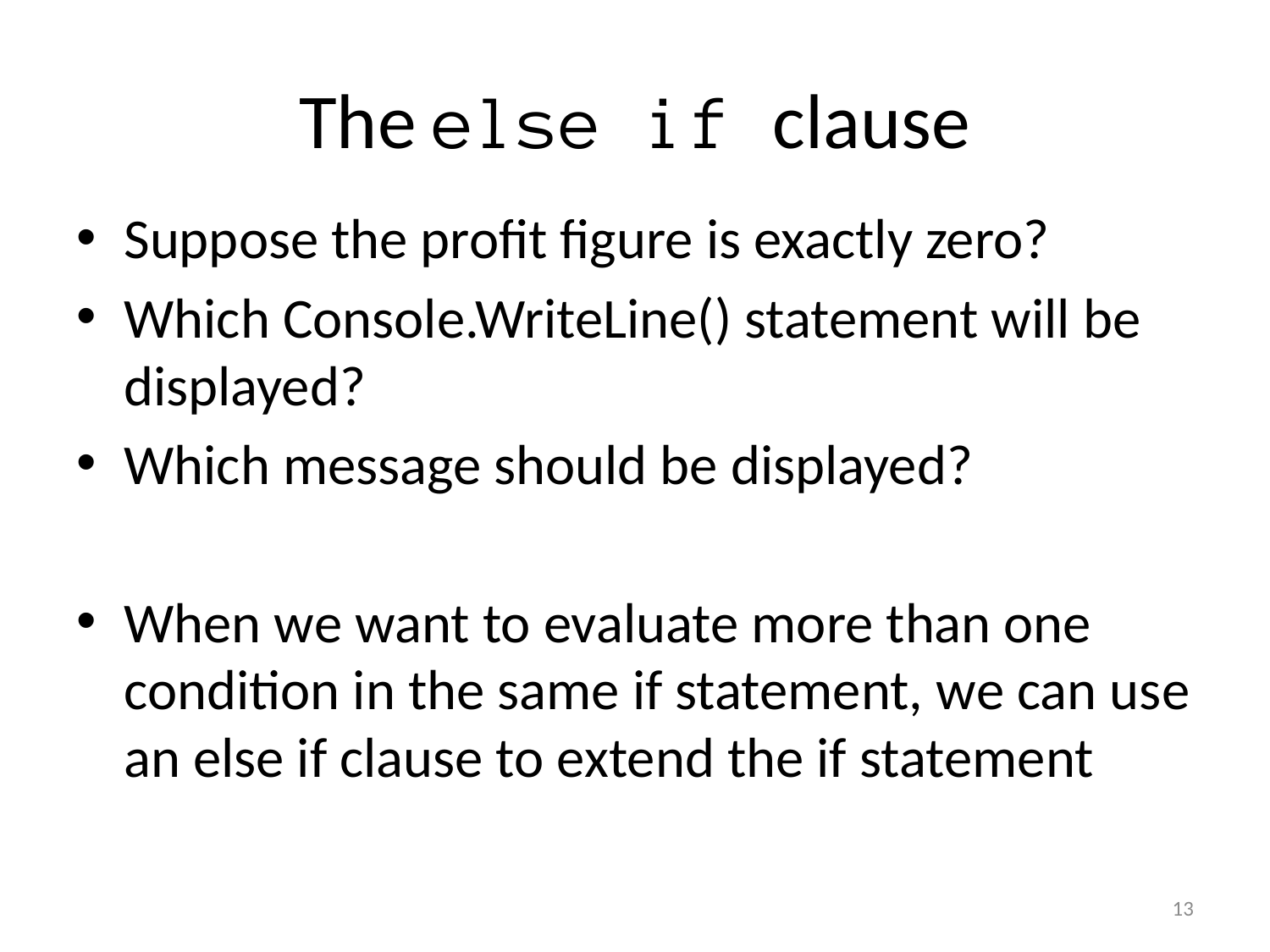

# The else if clause
Suppose the profit figure is exactly zero?
Which Console.WriteLine() statement will be displayed?
Which message should be displayed?

When we want to evaluate more than one condition in the same if statement, we can use an else if clause to extend the if statement
13